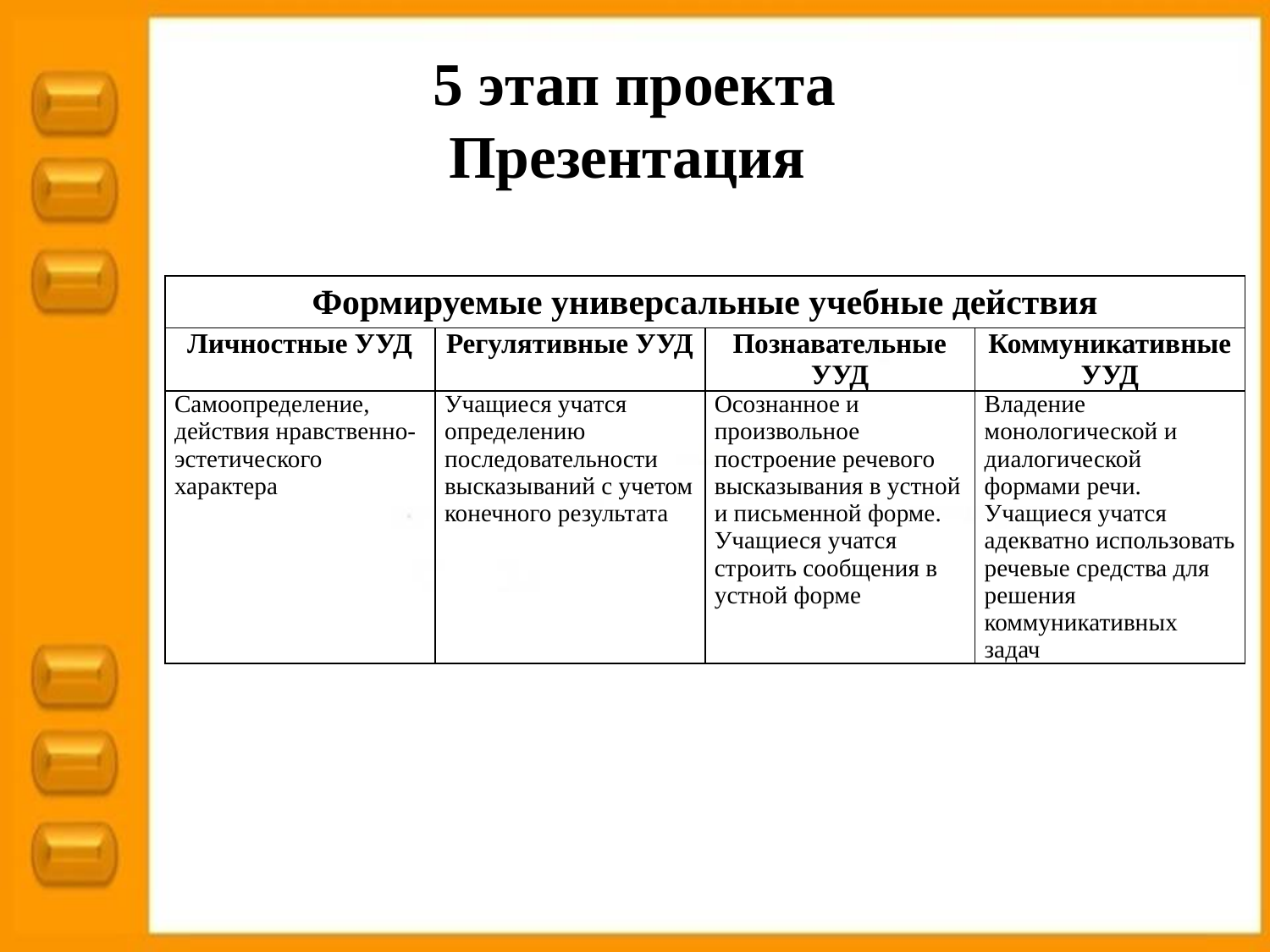

# 5 этап проекта Презентация
| Формируемые универсальные учебные действия |  |  |  |
| --- | --- | --- | --- |
| Личностные УУД | Регулятивные УУД | Познавательные УУД | Коммуникативные УУД |
| Самоопределение, действия нравственно-эстетического характера | Учащиеся учатся определению последовательности высказываний с учетом конечного результата | Осознанное и произвольное построение речевого высказывания в устной и письменной форме. Учащиеся учатся строить сообщения в устной форме | Владение монологической и диалогической формами речи. Учащиеся учатся адекватно использовать речевые средства для решения коммуникативных задач |